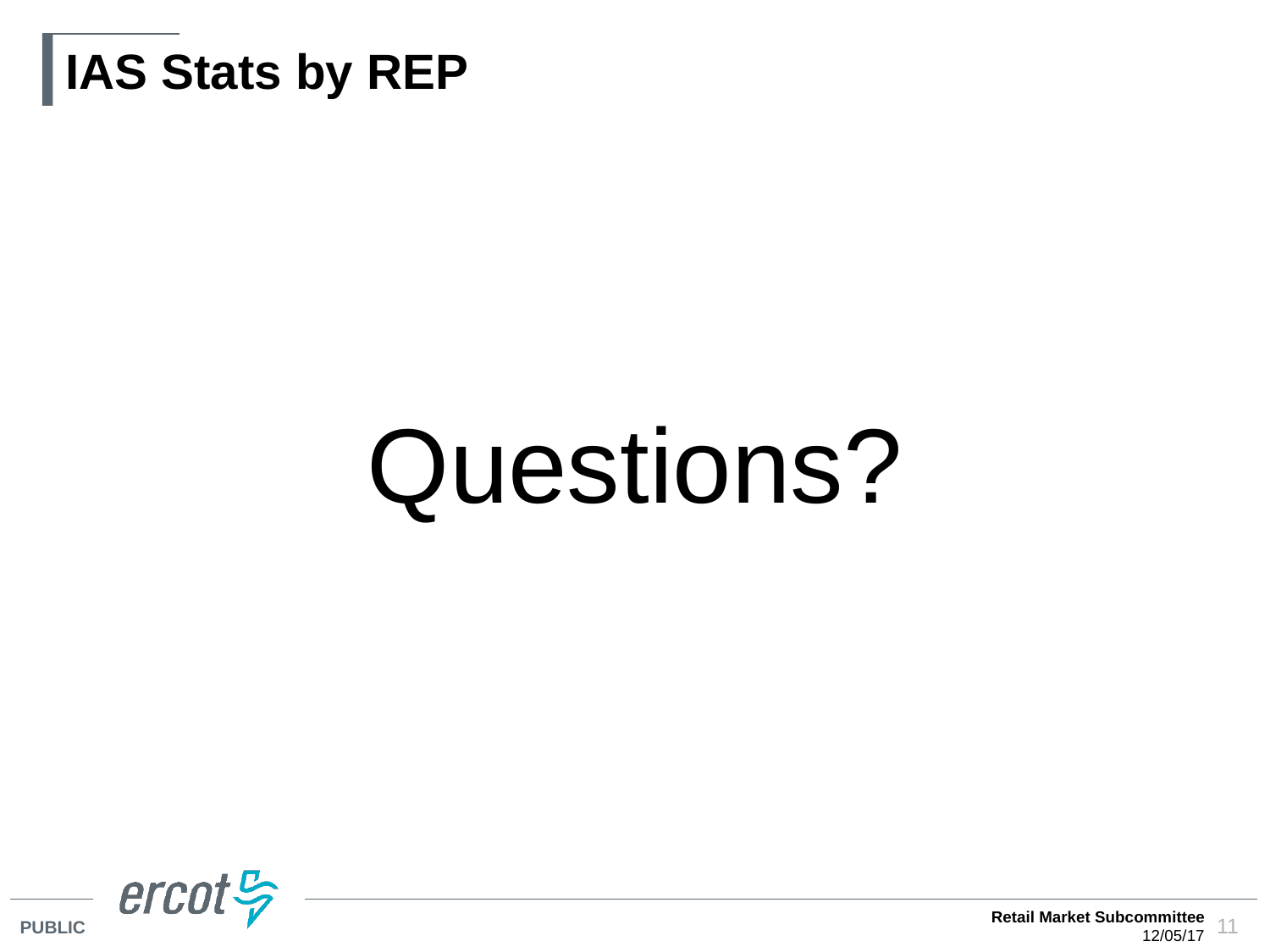

# IAS Stats by REP

Questions?

Retail Market Subcommittee
12/05/17
11